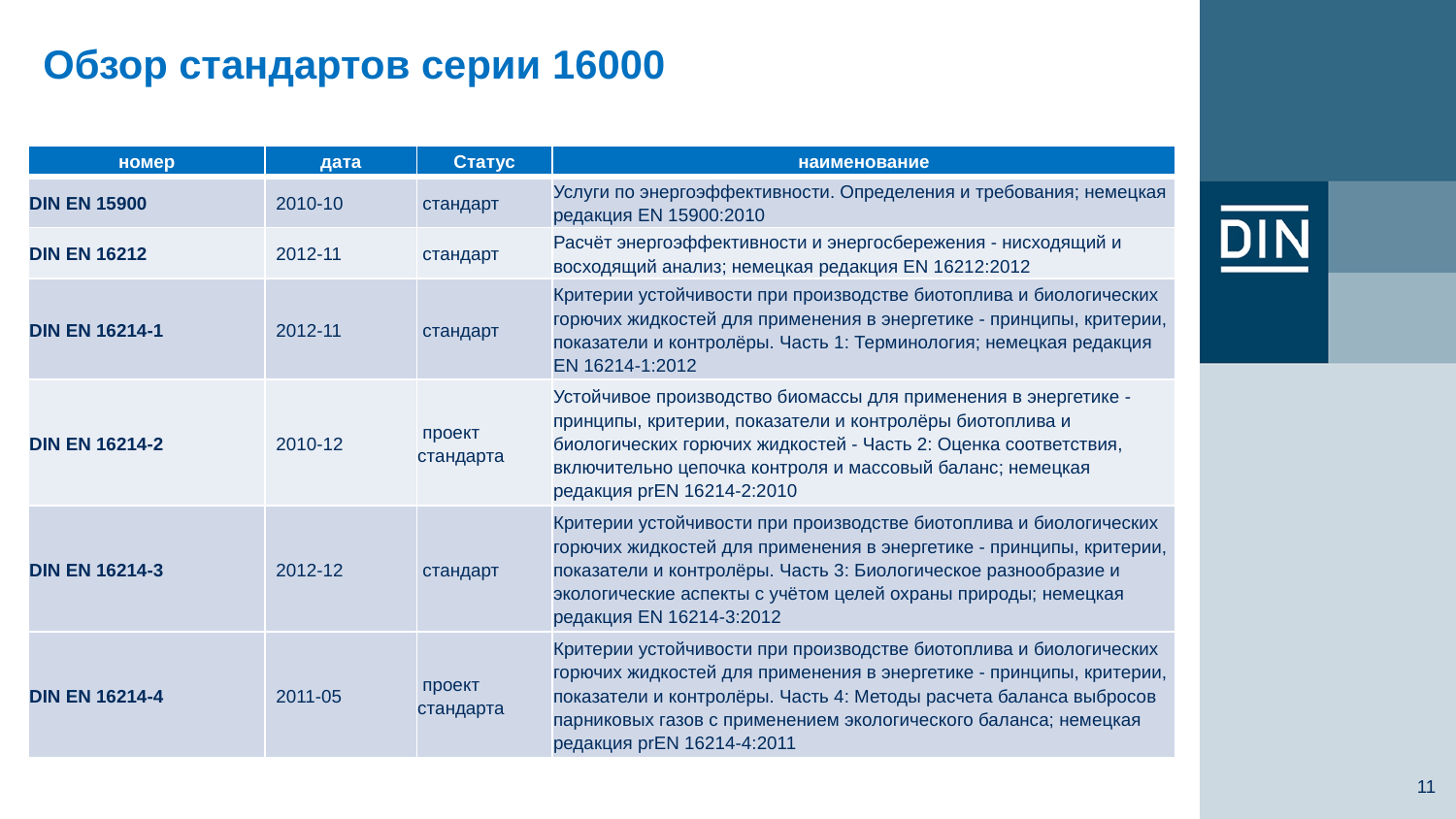

# Обзор стандартов серии 16000
| номер | дата | Статус | наименование |
| --- | --- | --- | --- |
| DIN EN 15900 | 2010-10 | стандарт | Услуги по энергоэффективности. Определения и требования; немецкая редакция EN 15900:2010 |
| DIN EN 16212 | 2012-11 | стандарт | Расчёт энергоэффективности и энергосбережения - нисходящий и восходящий анализ; немецкая редакция EN 16212:2012 |
| DIN EN 16214-1 | 2012-11 | стандарт | Критерии устойчивости при производстве биотоплива и биологических горючих жидкостей для применения в энергетике - принципы, критерии, показатели и контролёры. Часть 1: Терминология; немецкая редакция EN 16214-1:2012 |
| DIN EN 16214-2 | 2010-12 | проект стандарта | Устойчивое производство биомассы для применения в энергетике - принципы, критерии, показатели и контролёры биотоплива и биологических горючих жидкостей - Часть 2: Оценка соответствия, включительно цепочка контроля и массовый баланс; немецкая редакция prEN 16214-2:2010 |
| DIN EN 16214-3 | 2012-12 | стандарт | Критерии устойчивости при производстве биотоплива и биологических горючих жидкостей для применения в энергетике - принципы, критерии, показатели и контролёры. Часть 3: Биологическое разнообразие и экологические аспекты с учётом целей охраны природы; немецкая редакция EN 16214-3:2012 |
| DIN EN 16214-4 | 2011-05 | проект стандарта | Критерии устойчивости при производстве биотоплива и биологических горючих жидкостей для применения в энергетике - принципы, критерии, показатели и контролёры. Часть 4: Методы расчета баланса выбросов парниковых газов с применением экологического баланса; немецкая редакция prEN 16214-4:2011 |
11